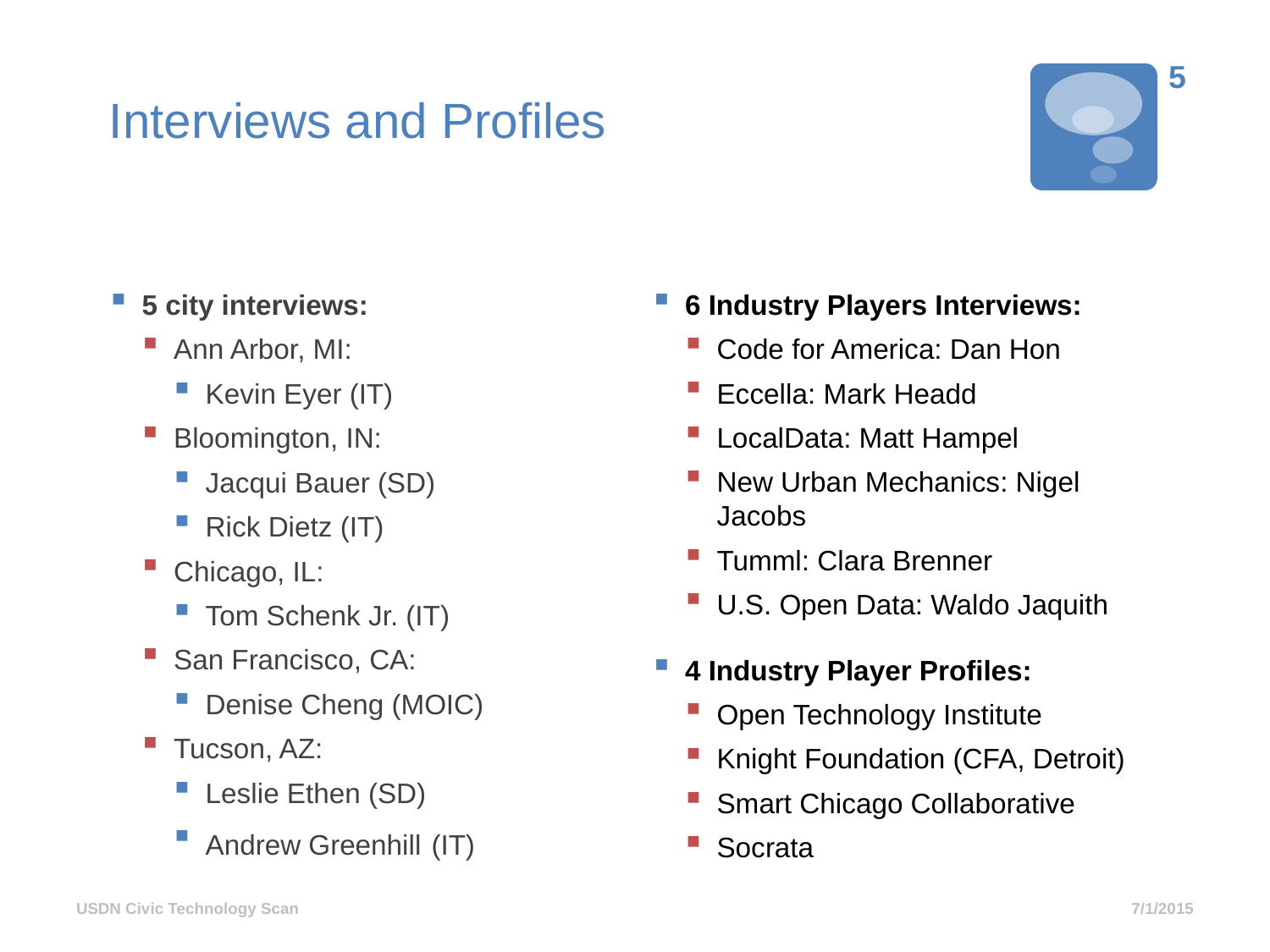

# Interviews and Profiles
5
City Interview List
Partner Interview List
6 Industry Players Interviews:
Code for America: Dan Hon
Eccella: Mark Headd
LocalData: Matt Hampel
New Urban Mechanics: Nigel Jacobs
Tumml: Clara Brenner
U.S. Open Data: Waldo Jaquith
4 Industry Player Profiles:
Open Technology Institute
Knight Foundation (CFA, Detroit)
Smart Chicago Collaborative
Socrata
5 city interviews:
Ann Arbor, MI:
Kevin Eyer (IT)
Bloomington, IN:
Jacqui Bauer (SD)
Rick Dietz (IT)
Chicago, IL:
Tom Schenk Jr. (IT)
San Francisco, CA:
Denise Cheng (MOIC)
Tucson, AZ:
Leslie Ethen (SD)
Andrew Greenhill (IT)

USDN Civic Technology Scan
7/1/2015